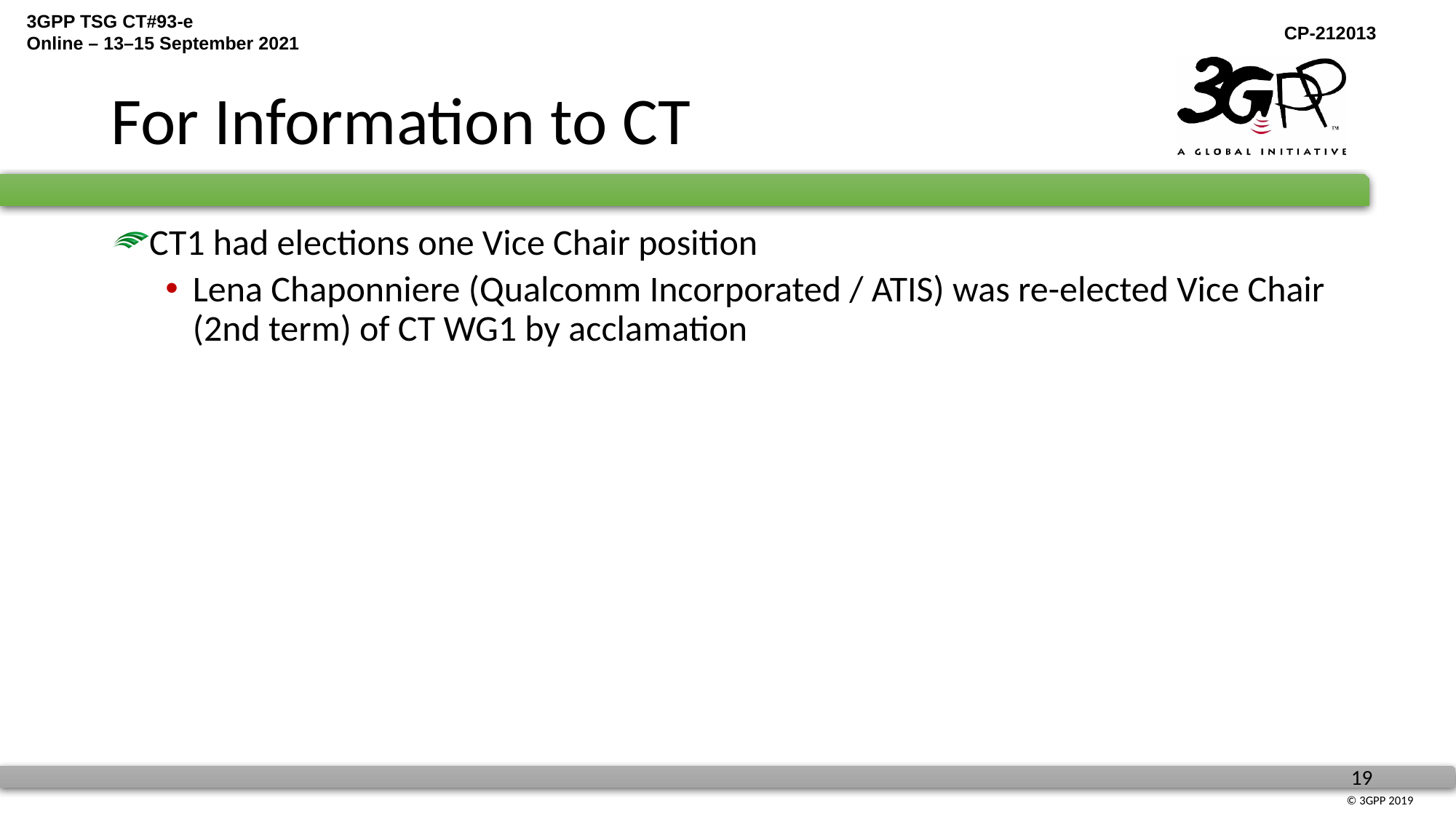

# For Information to CT
CT1 had elections one Vice Chair position
Lena Chaponniere (Qualcomm Incorporated / ATIS) was re-elected Vice Chair (2nd term) of CT WG1 by acclamation